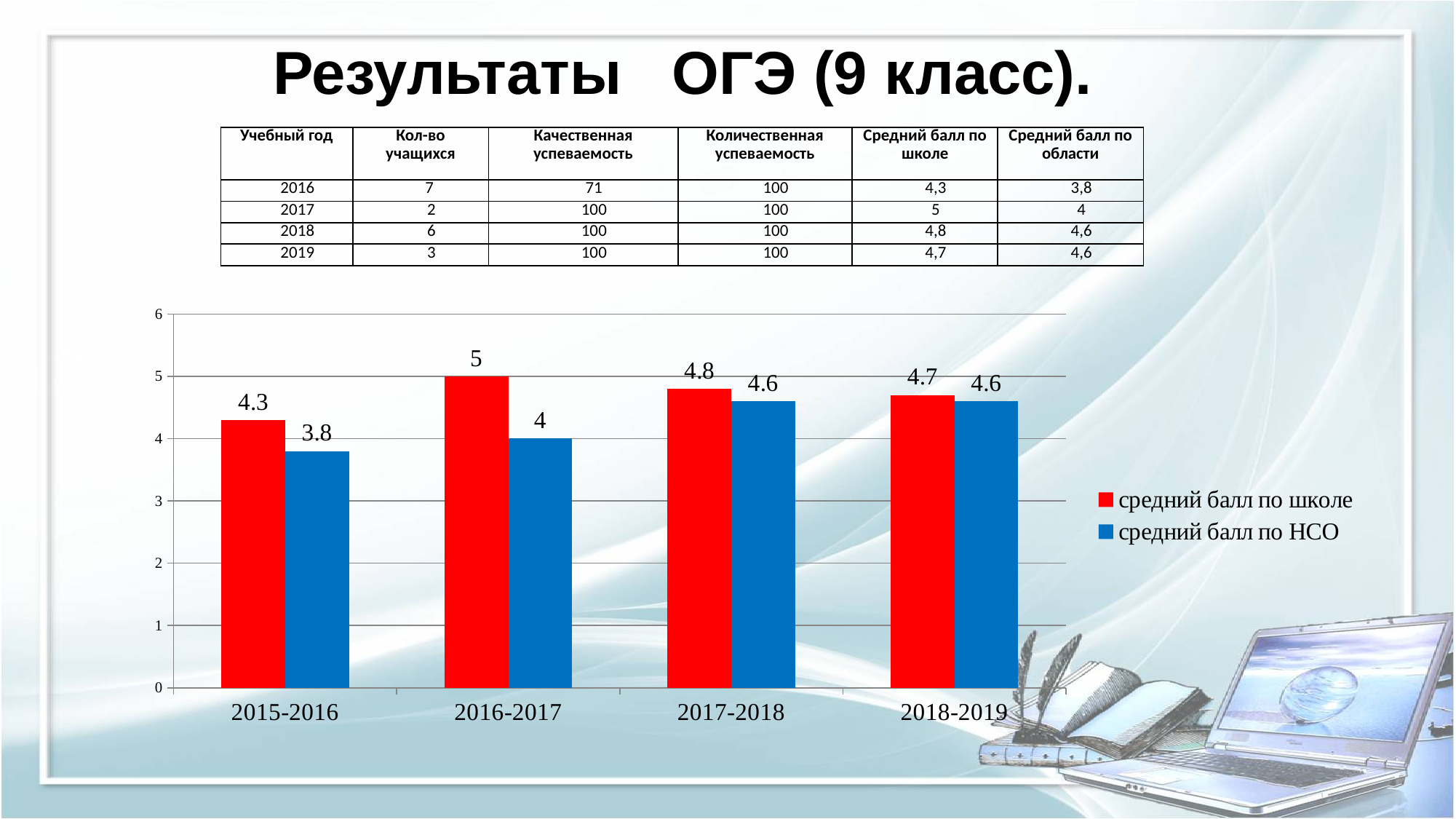

Результаты   ОГЭ (9 класс).

| Учебный год | Кол-во учащихся | Качественная успеваемость | Количественная успеваемость | Средний балл по школе | Средний балл по области |
| --- | --- | --- | --- | --- | --- |
| 2016 | 7 | 71 | 100 | 4,3 | 3,8 |
| 2017 | 2 | 100 | 100 | 5 | 4 |
| 2018 | 6 | 100 | 100 | 4,8 | 4,6 |
| 2019 | 3 | 100 | 100 | 4,7 | 4,6 |

### Chart

| Category | средний балл по школе | средний балл по НСО |
|---|---|---|
| 2015-2016 | 4.3 | 3.8 |
| 2016-2017 | 5.0 | 4.0 |
| 2017-2018 | 4.8 | 4.6 |
| 2018-2019 | 4.7 | 4.6 |